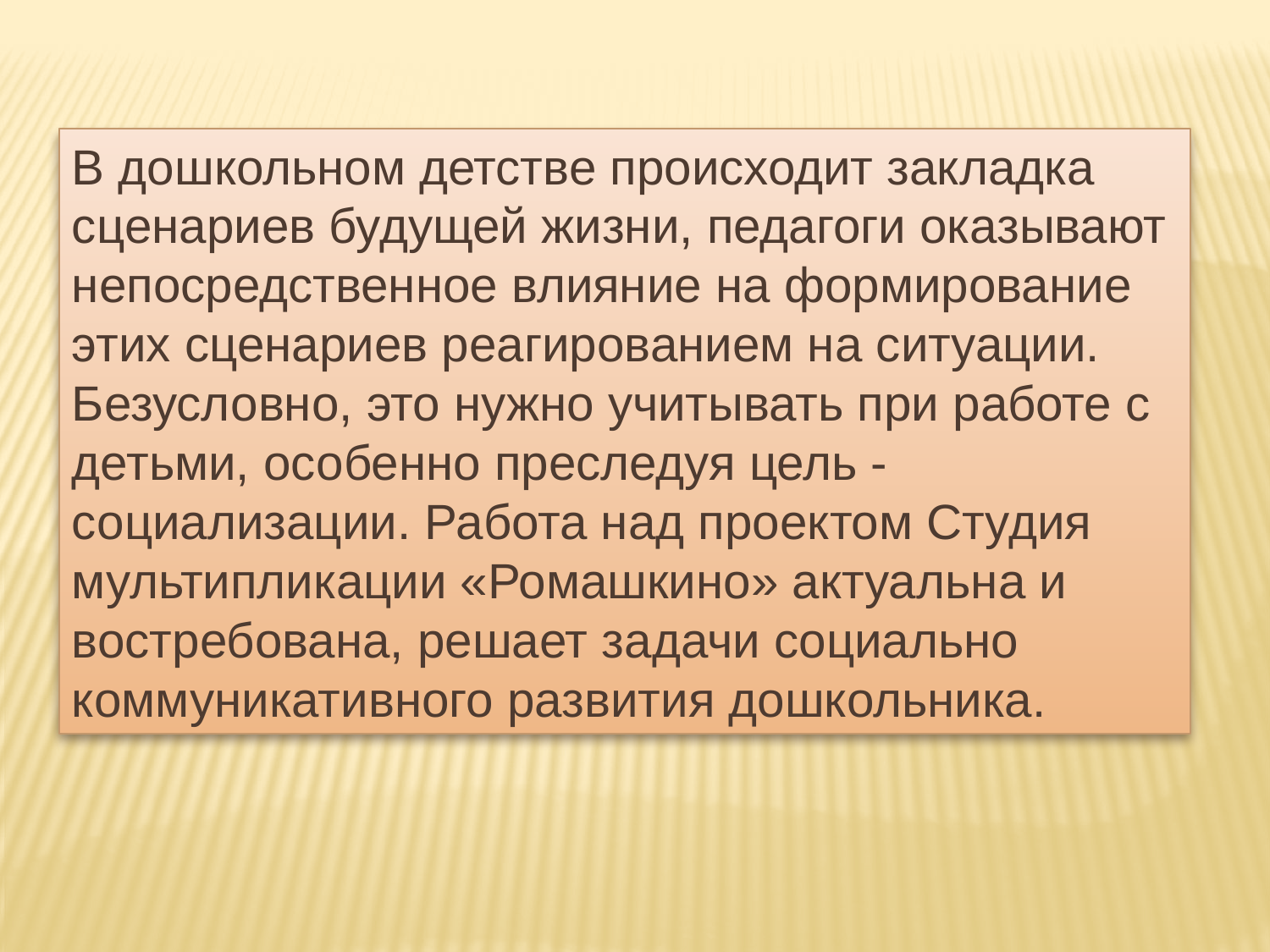

В дошкольном детстве происходит закладка сценариев будущей жизни, педагоги оказывают непосредственное влияние на формирование этих сценариев реагированием на ситуации. Безусловно, это нужно учитывать при работе с детьми, особенно преследуя цель - социализации. Работа над проектом Студия мультипликации «Ромашкино» актуальна и востребована, решает задачи социально коммуникативного развития дошкольника.